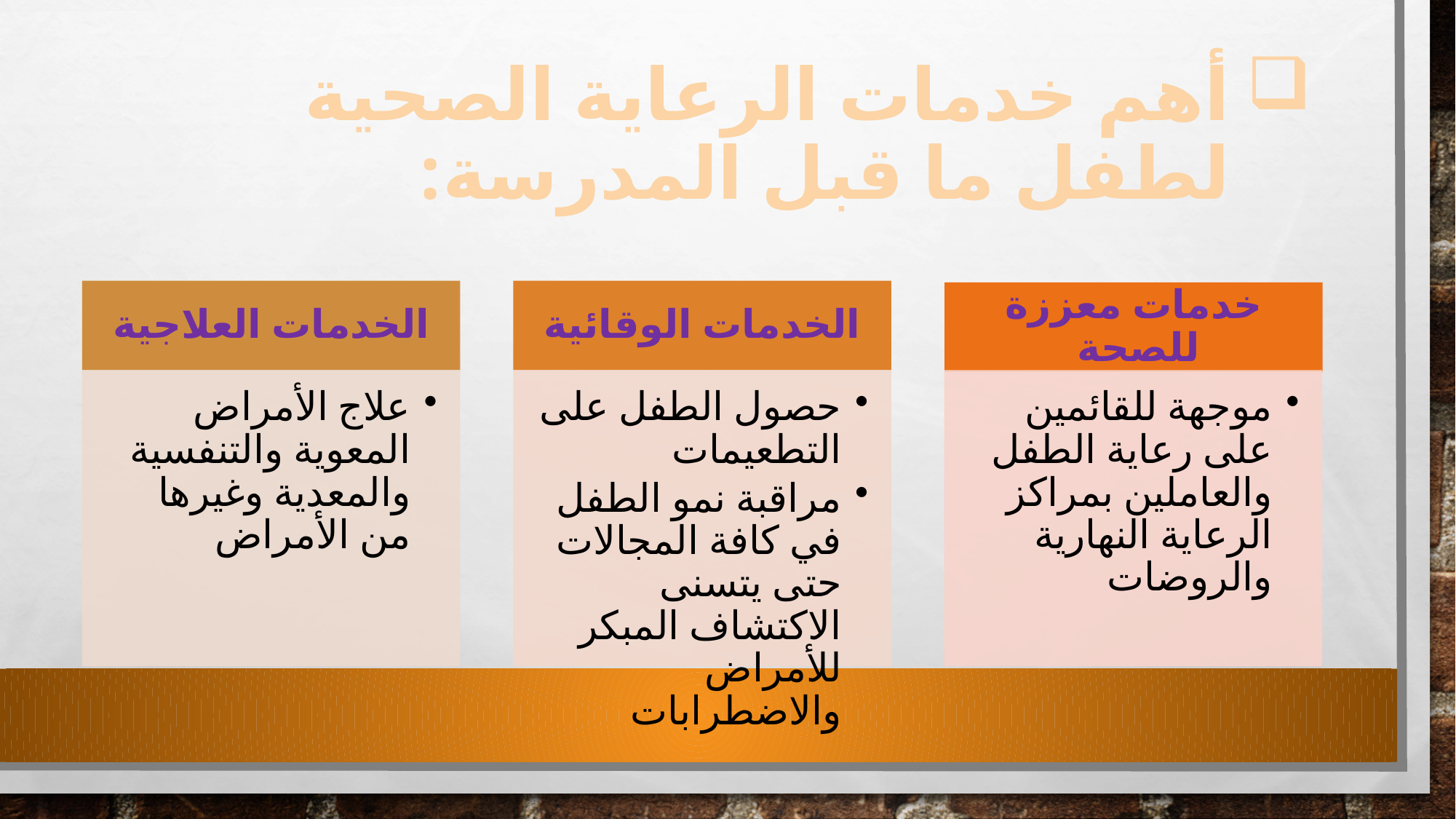

# أهم خدمات الرعاية الصحية لطفل ما قبل المدرسة:
الخدمات العلاجية
علاج الأمراض المعوية والتنفسية والمعدية وغيرها من الأمراض
الخدمات الوقائية
حصول الطفل على التطعيمات
مراقبة نمو الطفل في كافة المجالات حتى يتسنى الاكتشاف المبكر للأمراض والاضطرابات
خدمات معززة للصحة
موجهة للقائمين على رعاية الطفل والعاملين بمراكز الرعاية النهارية والروضات